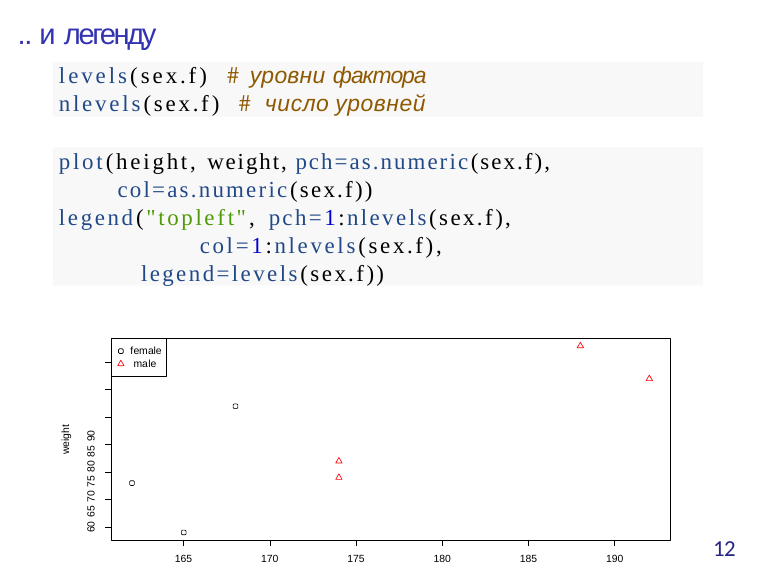

# .. и легенду
levels(sex.f)  #   уровни фактора
nlevels(sex.f)  #    число уровней
plot(height, weight, pch=as.numeric(sex.f),
col=as.numeric(sex.f))  legend("topleft", pch=1:nlevels(sex.f),
col=1:nlevels(sex.f), legend=levels(sex.f))

female  male

60 65 70 75 80 85 90

weight

12

165
170
175
180
185
190